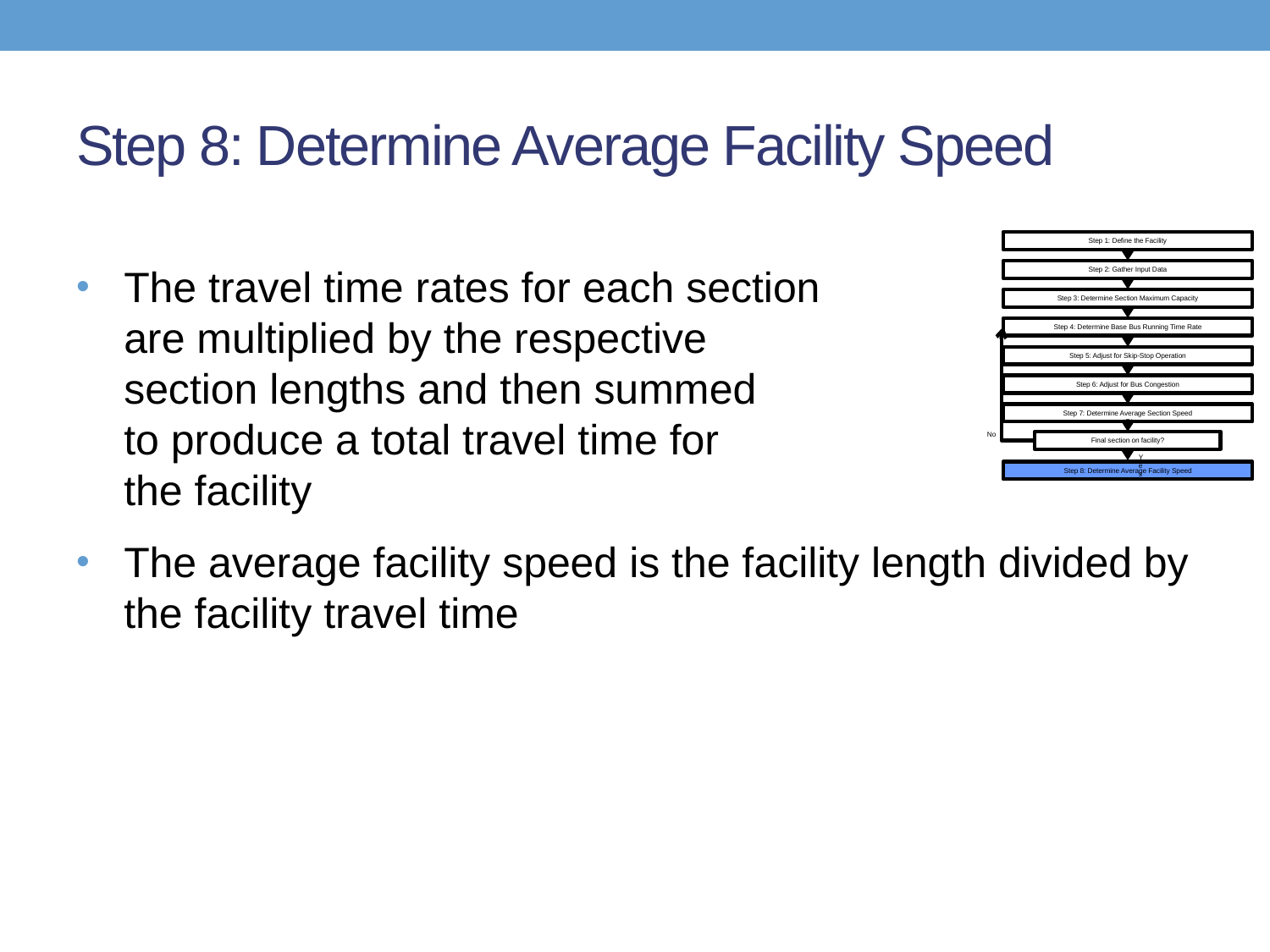

# Step 8: Determine Average Facility Speed
Step 1: Define the Facility
Step 2: Gather Input Data
Step 3: Determine Section Maximum Capacity
Step 4: Determine Base Bus Running Time Rate
Step 5: Adjust for Skip-Stop Operation
Step 6: Adjust for Bus Congestion
Step 7: Determine Average Section Speed
No
Final section on facility?
Yes
Step 8: Determine Average Facility Speed
The travel time rates for each section
are multiplied by the respective
section lengths and then summed
to produce a total travel time for
the facility
The average facility speed is the facility length divided by the facility travel time